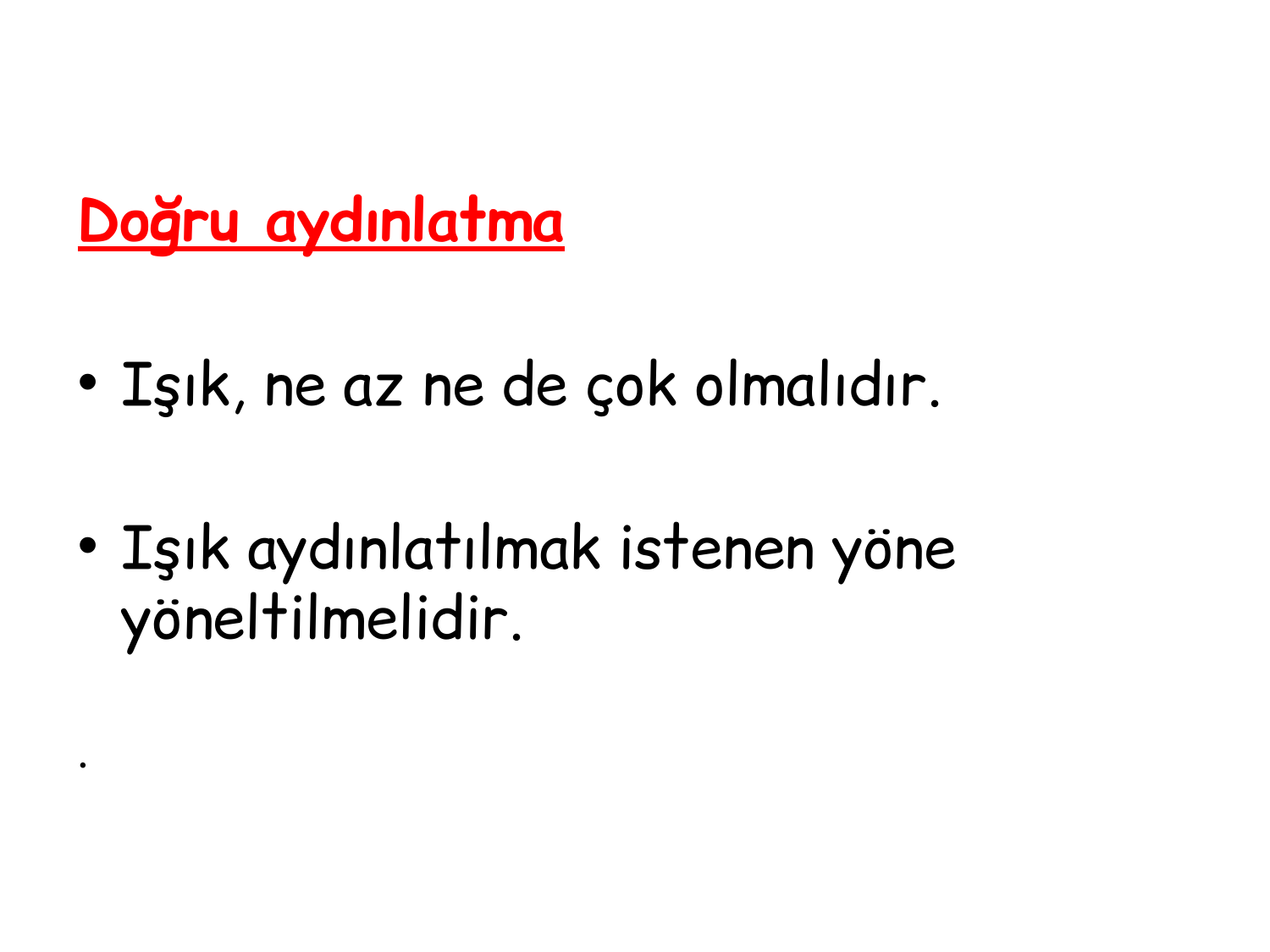

Doğru aydınlatma

Işık, ne az ne de çok olmalıdır.

Işık aydınlatılmak istenen yöne yöneltilmelidir.

.